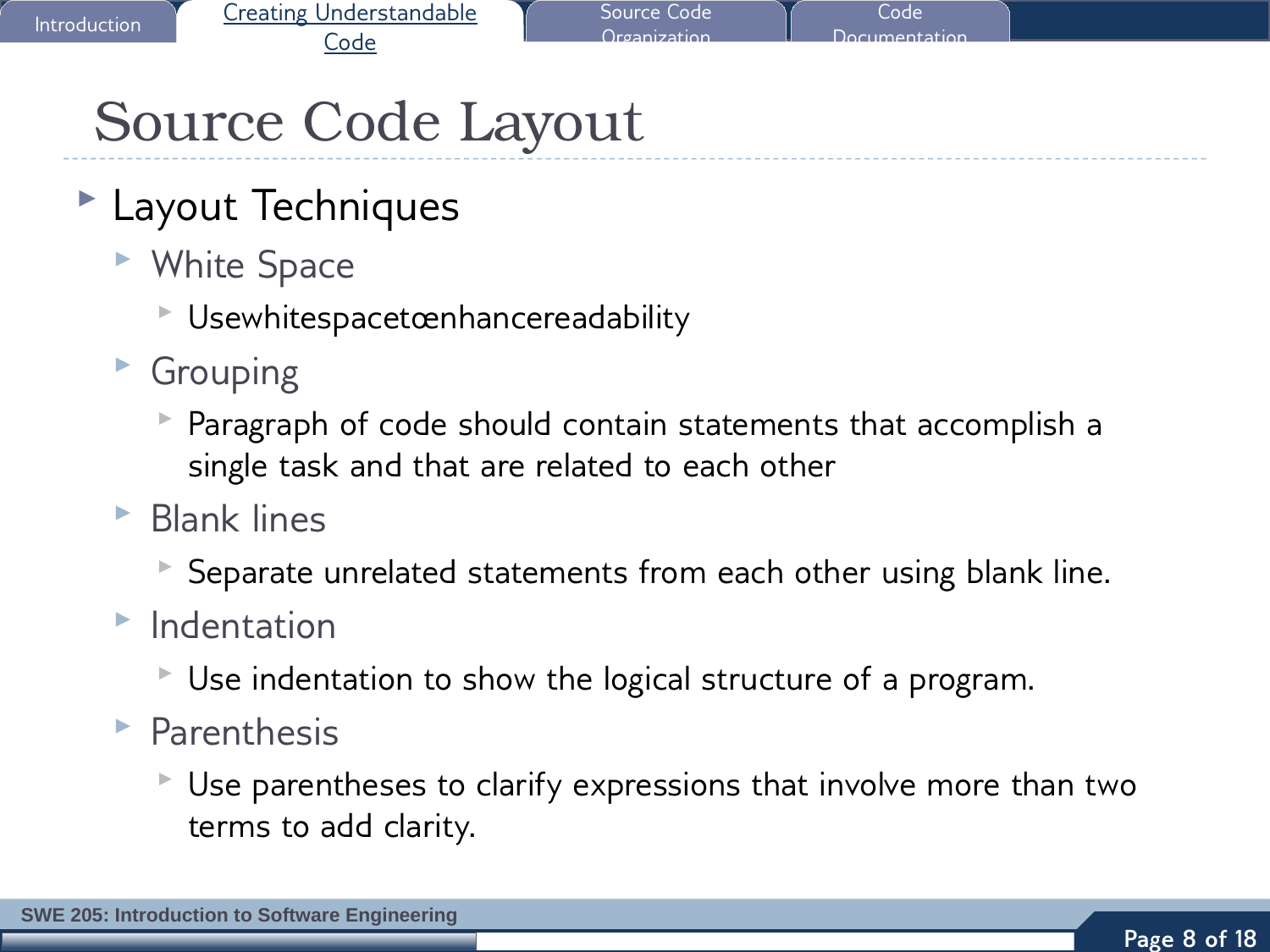

Introduction
Creating Understandable Code
Source Code Organization
Code Documentation
# Source Code Layout
Layout Techniques
White Space
Usewhitespacetoenhancereadability
Grouping
Paragraph of code should contain statements that accomplish a single task and that are related to each other
Blank lines
Separate unrelated statements from each other using blank line.
Indentation
Use indentation to show the logical structure of a program.
Parenthesis
Use parentheses to clarify expressions that involve more than two terms to add clarity.
8
Page 8 of 18